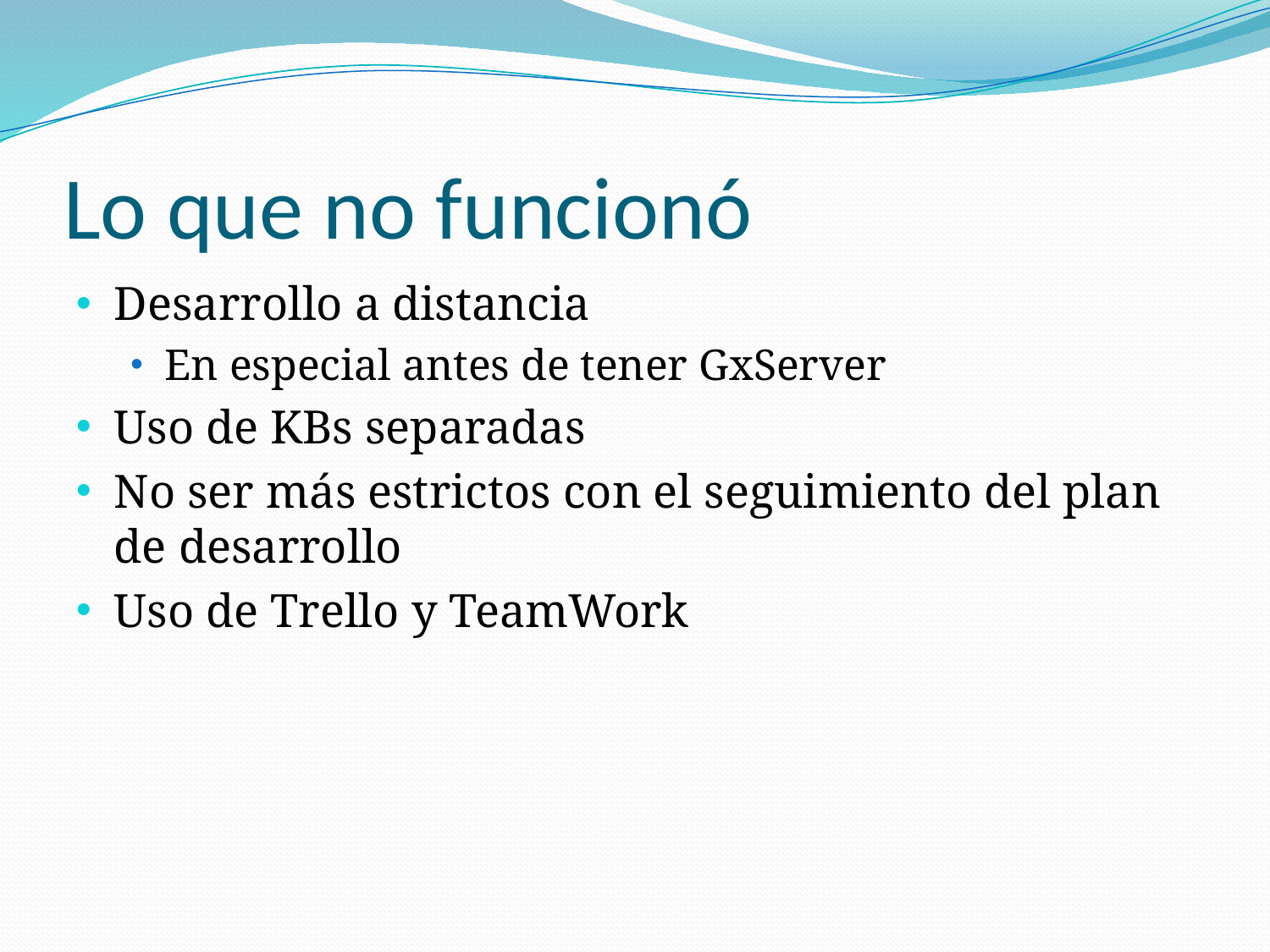

# Lo que no funcionó
Desarrollo a distancia
En especial antes de tener GxServer
Uso de KBs separadas
No ser más estrictos con el seguimiento del plan de desarrollo
Uso de Trello y TeamWork